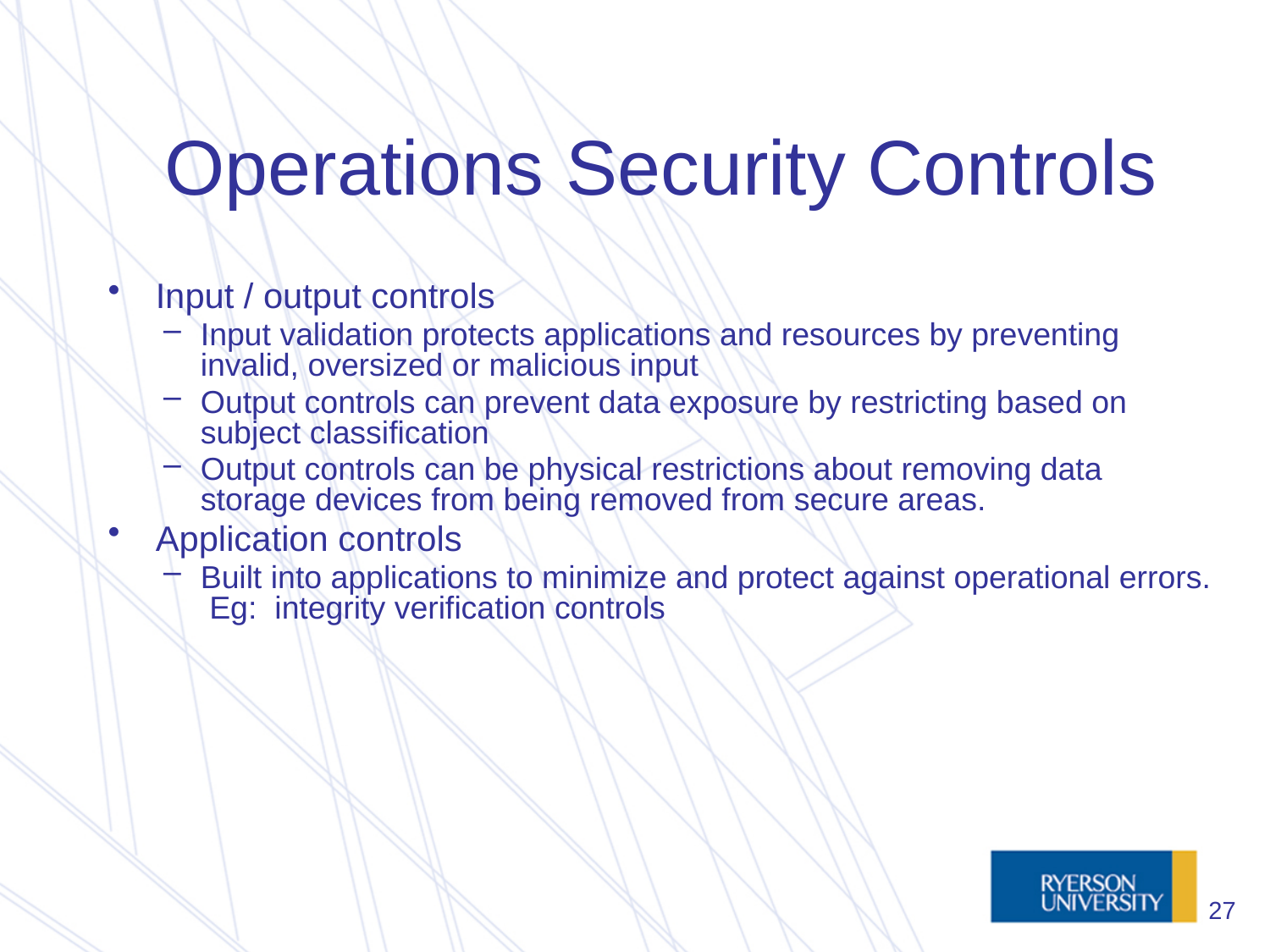

# Operations Security Controls
Input / output controls
Input validation protects applications and resources by preventing invalid, oversized or malicious input
Output controls can prevent data exposure by restricting based on subject classification
Output controls can be physical restrictions about removing data storage devices from being removed from secure areas.
Application controls
Built into applications to minimize and protect against operational errors.  Eg:  integrity verification controls
27